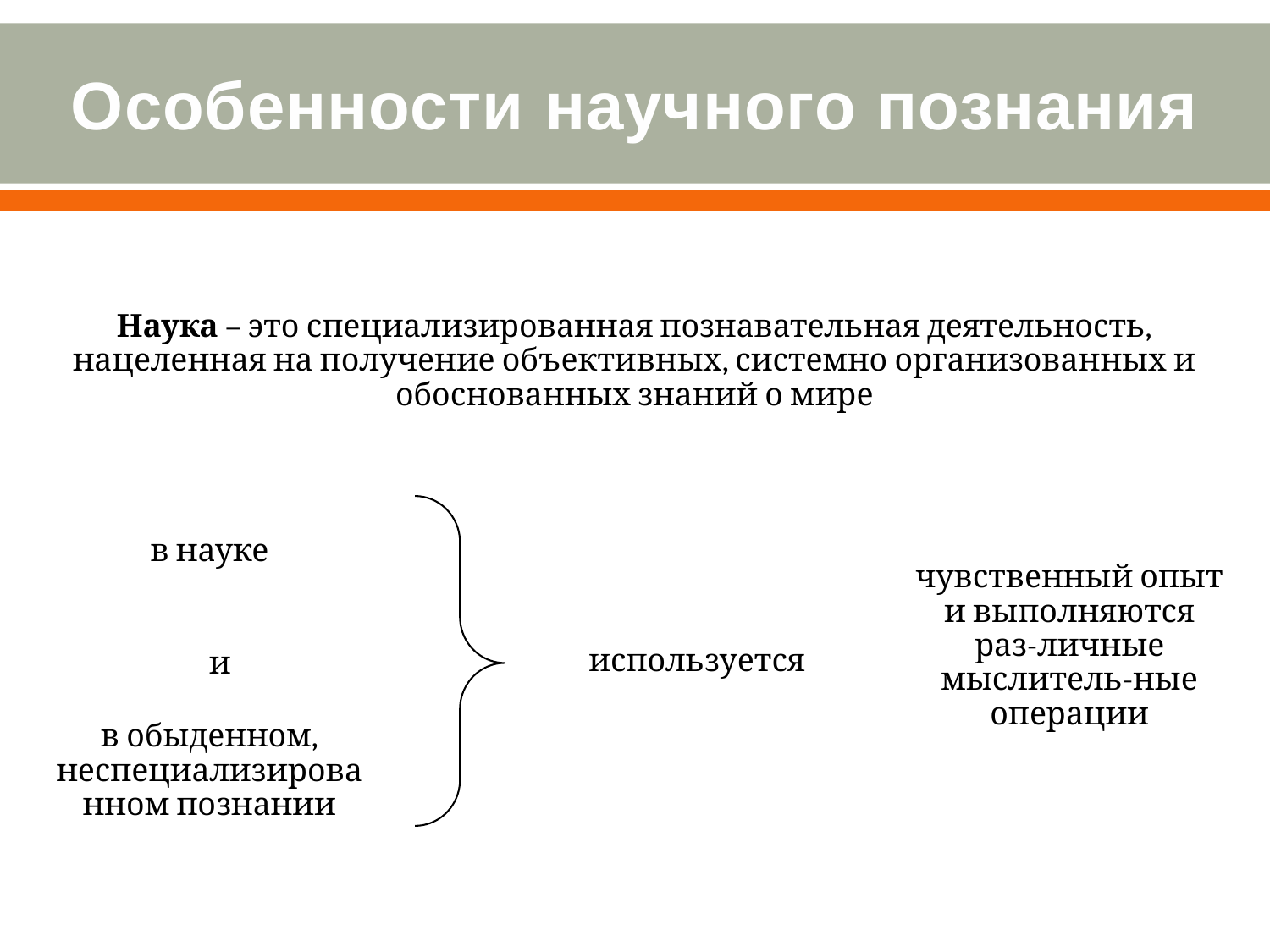

# Особенности научного познания

Наука – это специализированная познавательная деятельность, нацеленная на получение объективных, системно организованных и обоснованных знаний о мире

в науке

чувственный опыт и выполняются раз-личные мыслитель-ные операции

используется
и

в обыденном, неспециализированном познании